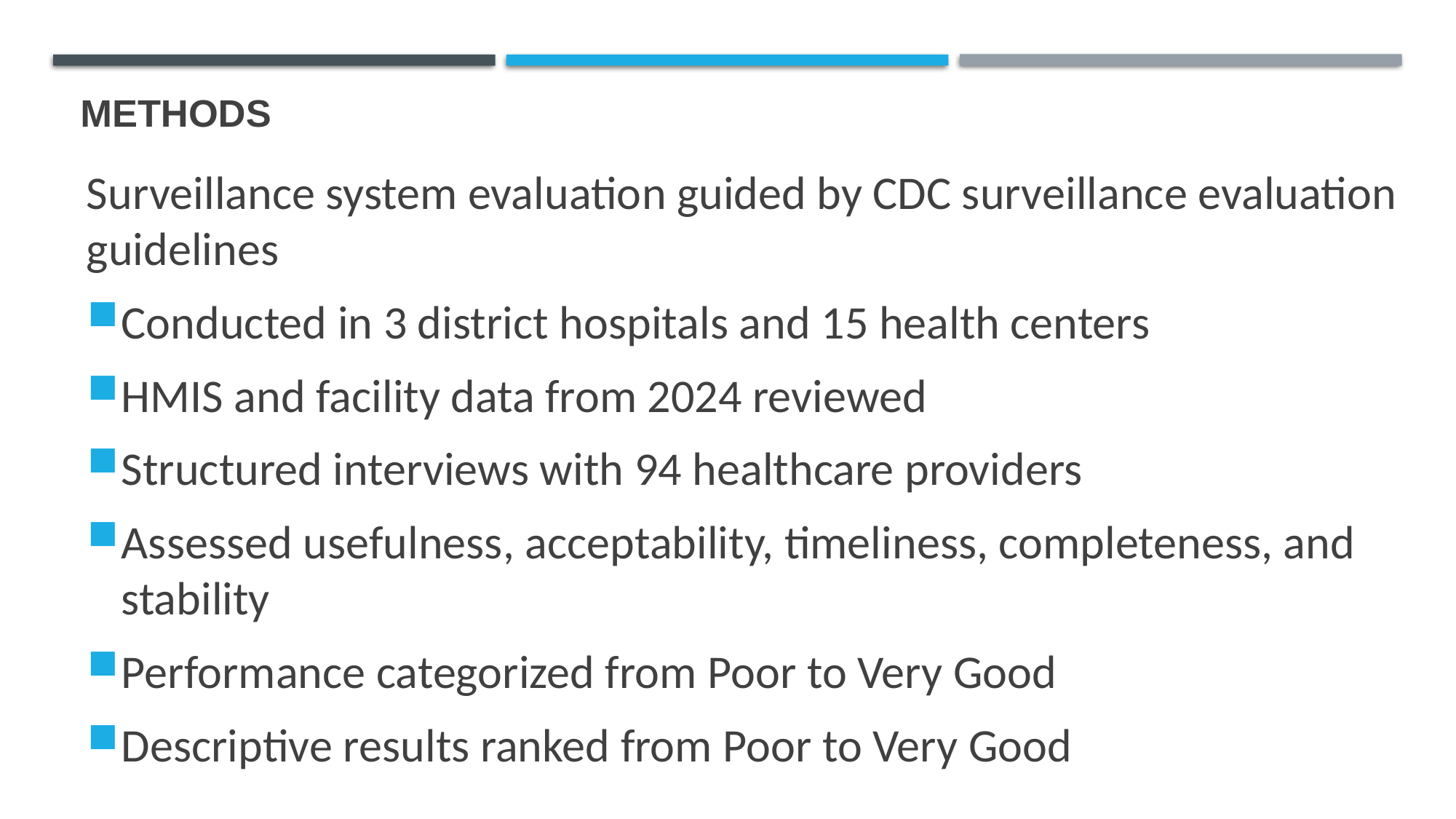

# METHODS
Surveillance system evaluation guided by CDC surveillance evaluation guidelines
Conducted in 3 district hospitals and 15 health centers
HMIS and facility data from 2024 reviewed
Structured interviews with 94 healthcare providers
Assessed usefulness, acceptability, timeliness, completeness, and stability
Performance categorized from Poor to Very Good
Descriptive results ranked from Poor to Very Good